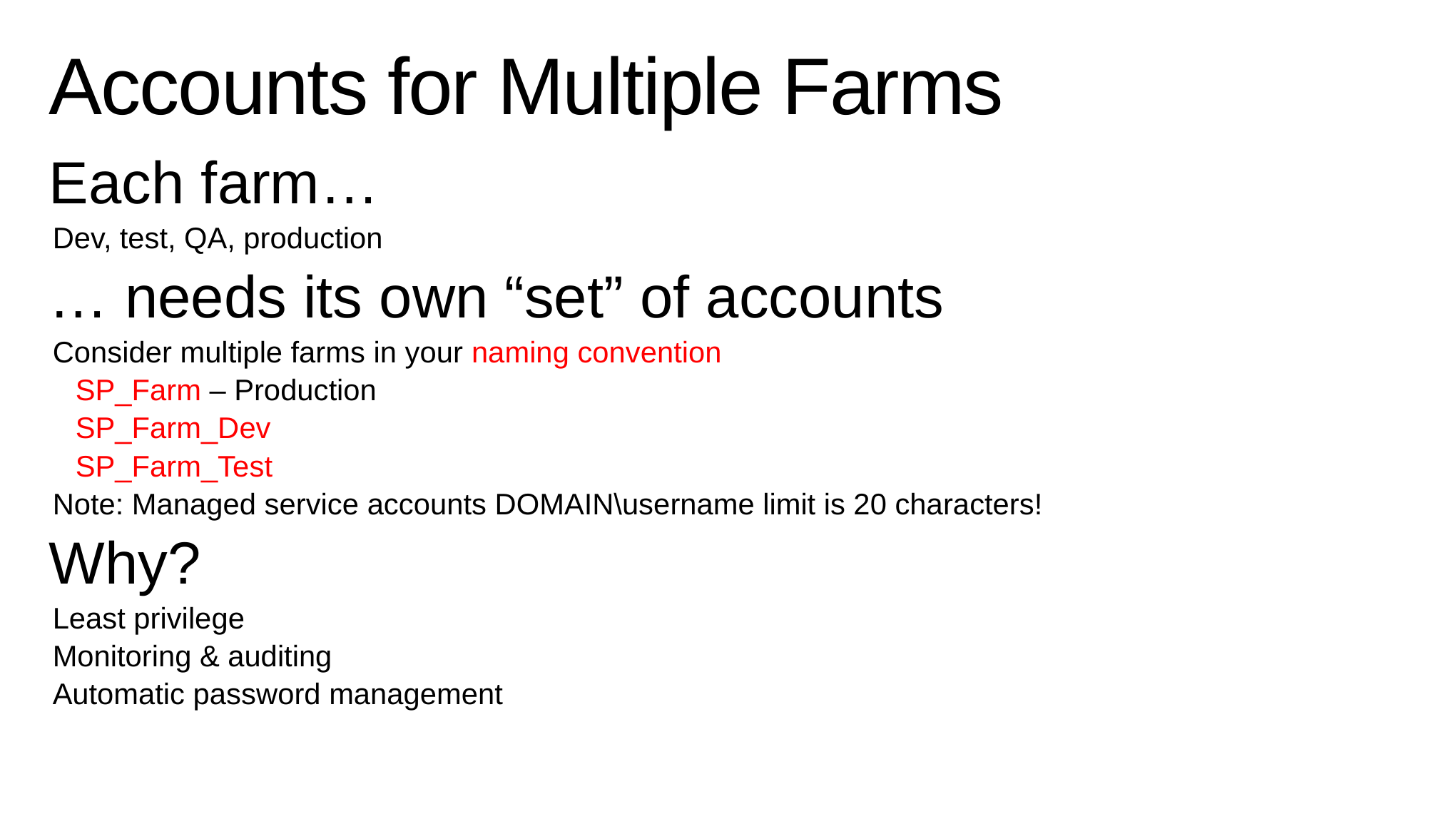

# Accounts for Multiple Farms
Each farm…
Dev, test, QA, production
… needs its own “set” of accounts
Consider multiple farms in your naming convention
SP_Farm – Production
SP_Farm_Dev
SP_Farm_Test
Note: Managed service accounts DOMAIN\username limit is 20 characters!
Why?
Least privilege
Monitoring & auditing
Automatic password management